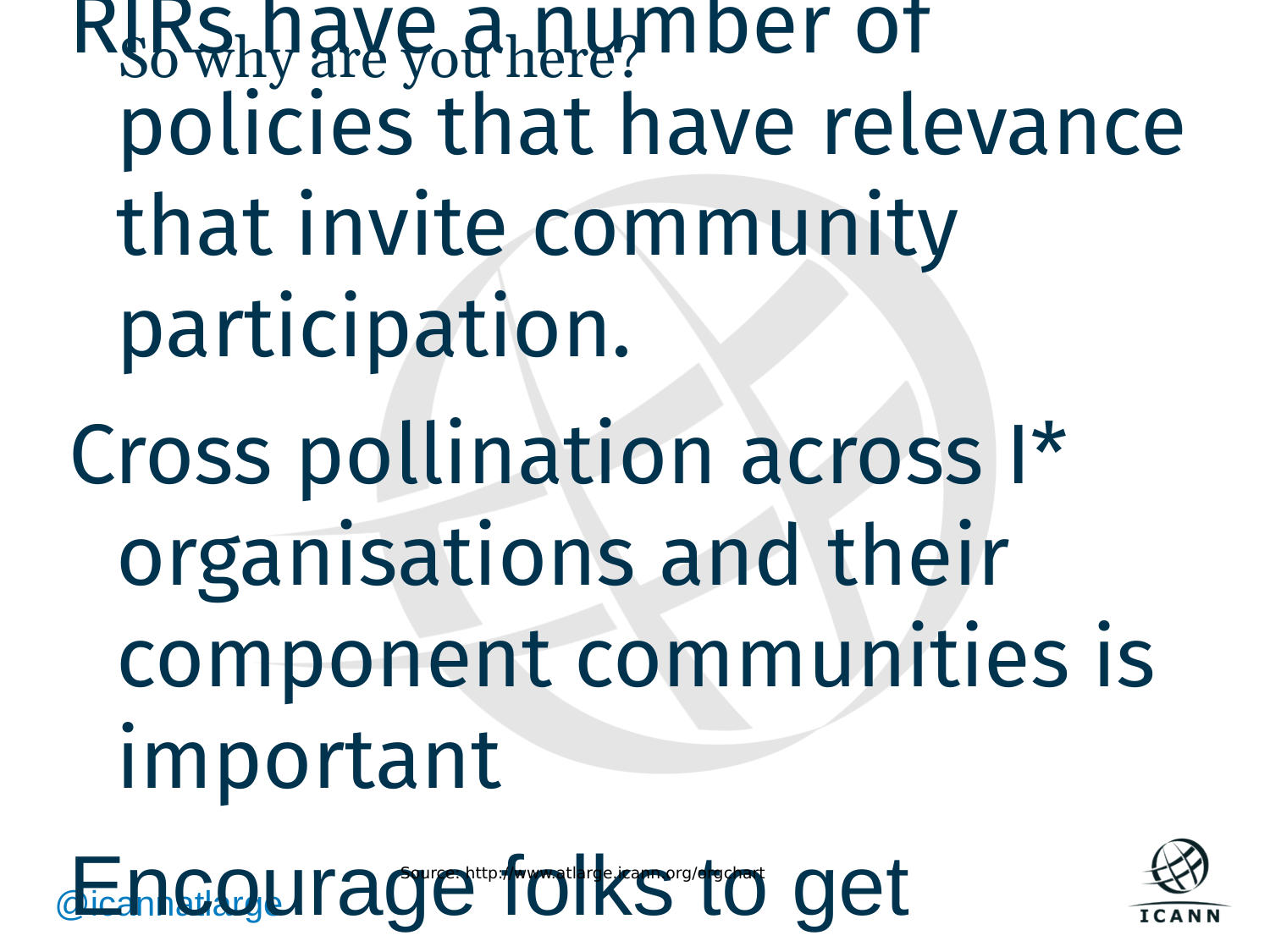

So why are you here?
At-Large brings input in ICANN from end users processes. Some of these issues relate to IP addresses.
The level  of awareness on the RIR and the  RALO level is quite low.
RIRs have a number of  policies that have relevance that invite community participation.
Cross pollination across I* organisations and their component communities is important
Encourage folks to get involved in the RIPE policy process and vice versa
EURALO and RIPE NCC signed a MoU for collaboration at the AGM ICANN meeting in Abu Dhabi (November 2017)

Source: http://www.atlarge.icann.org/orgchart